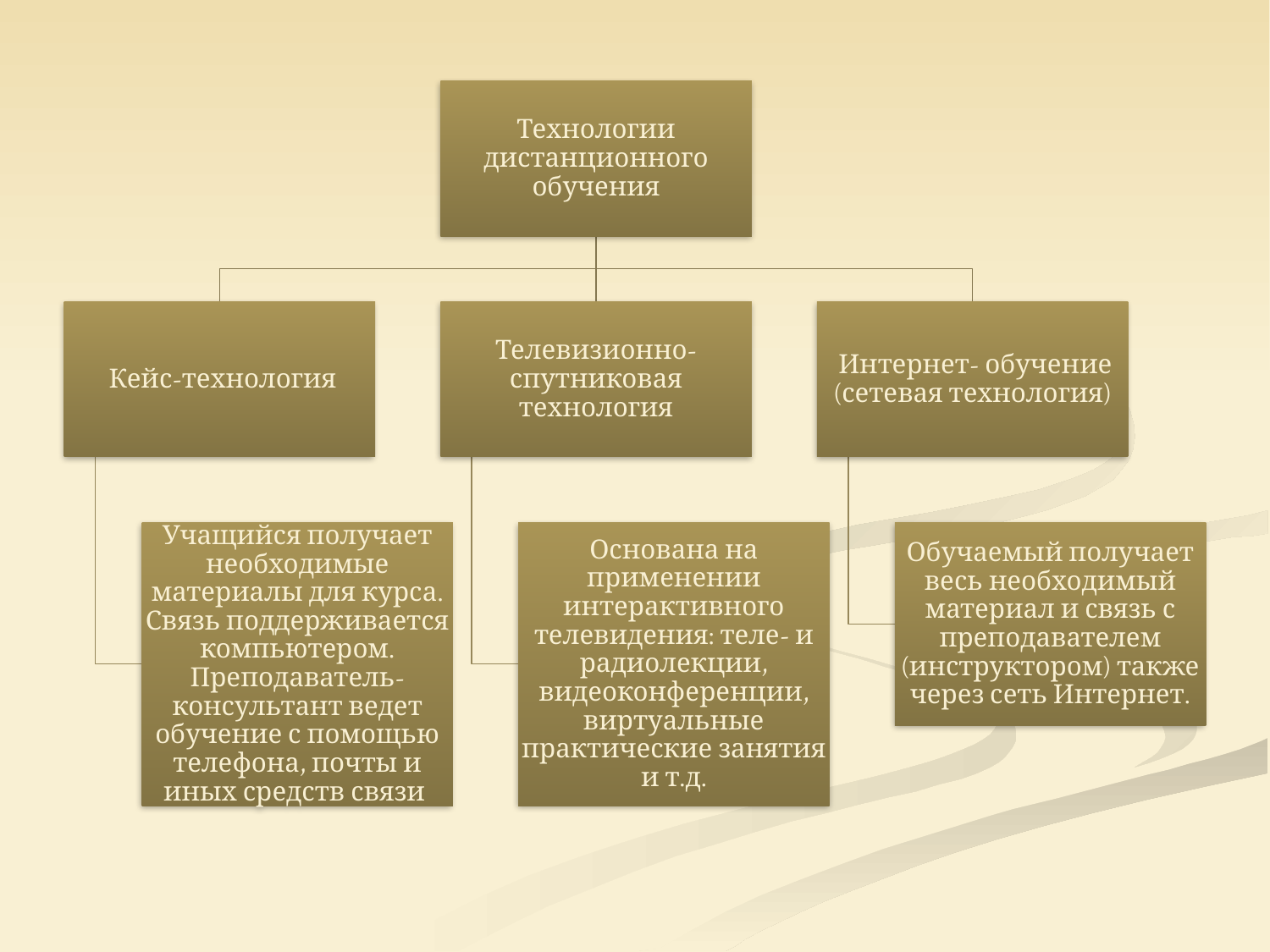

Технологии дистанционного обучения
 Кейс-технология
Учащийся получает необходимые материалы для курса. Связь поддерживается компьютером. Преподаватель-консультант ведет обучение с помощью телефона, почты и иных средств связи
Телевизионно- спутниковая технология
Основана на применении интерактивного телевидения: теле- и радиолекции, видеоконференции, виртуальные практические занятия и т.д.
 Интернет- обучение (сетевая технология)
Обучаемый получает весь необходимый материал и связь с преподавателем (инструктором) также через сеть Интернет.
#